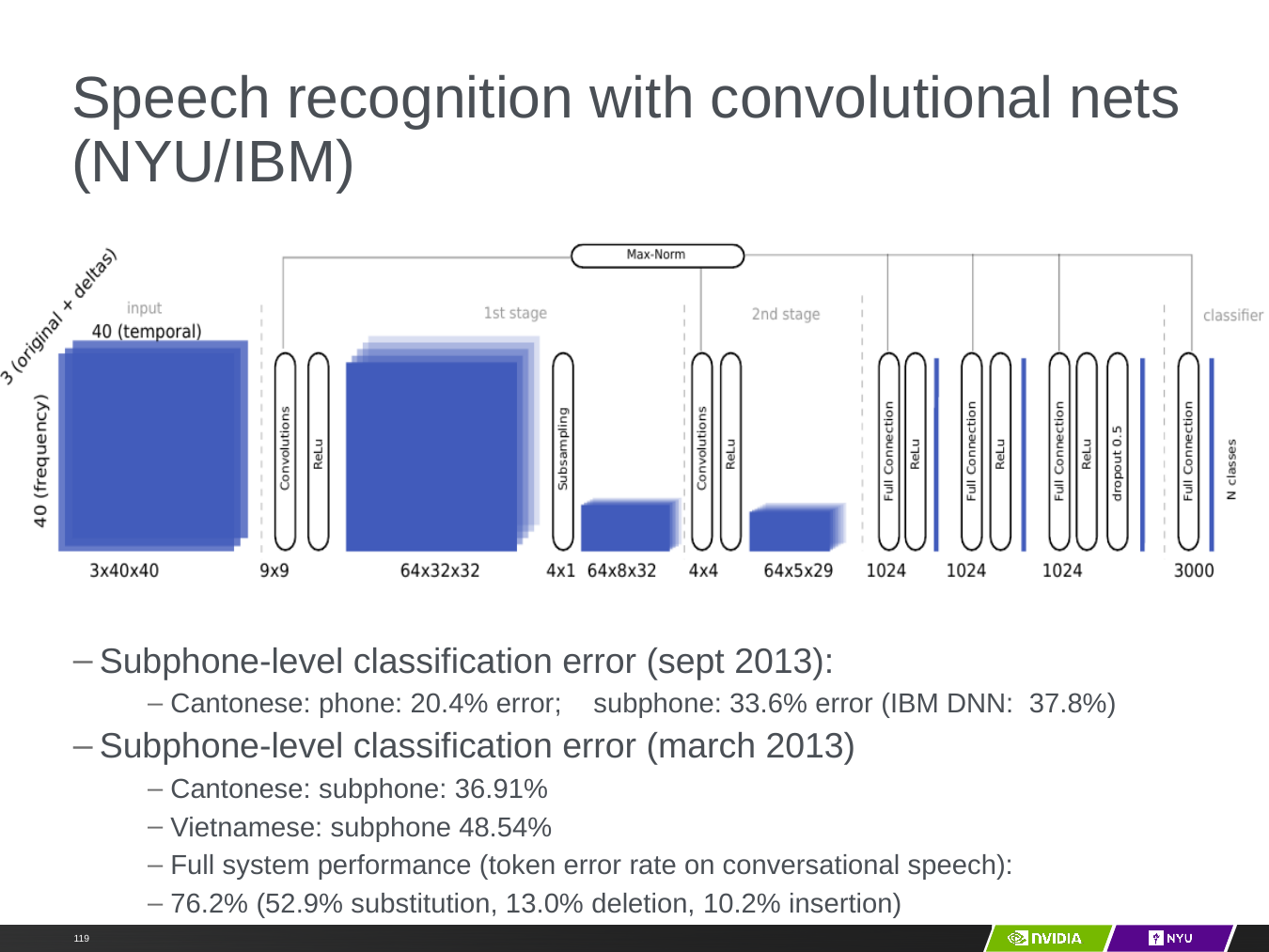

# Speech recognition with convolutional nets (NYU/IBM)
Y LeCun

Subphone-level classification error (sept 2013):
Cantonese: phone: 20.4% error;	subphone: 33.6% error (IBM DNN:  37.8%)
Subphone-level classification error (march 2013)
Cantonese: subphone: 36.91%
Vietnamese: subphone 48.54%
Full system performance (token error rate on conversational speech):
76.2% (52.9% substitution, 13.0% deletion, 10.2% insertion)